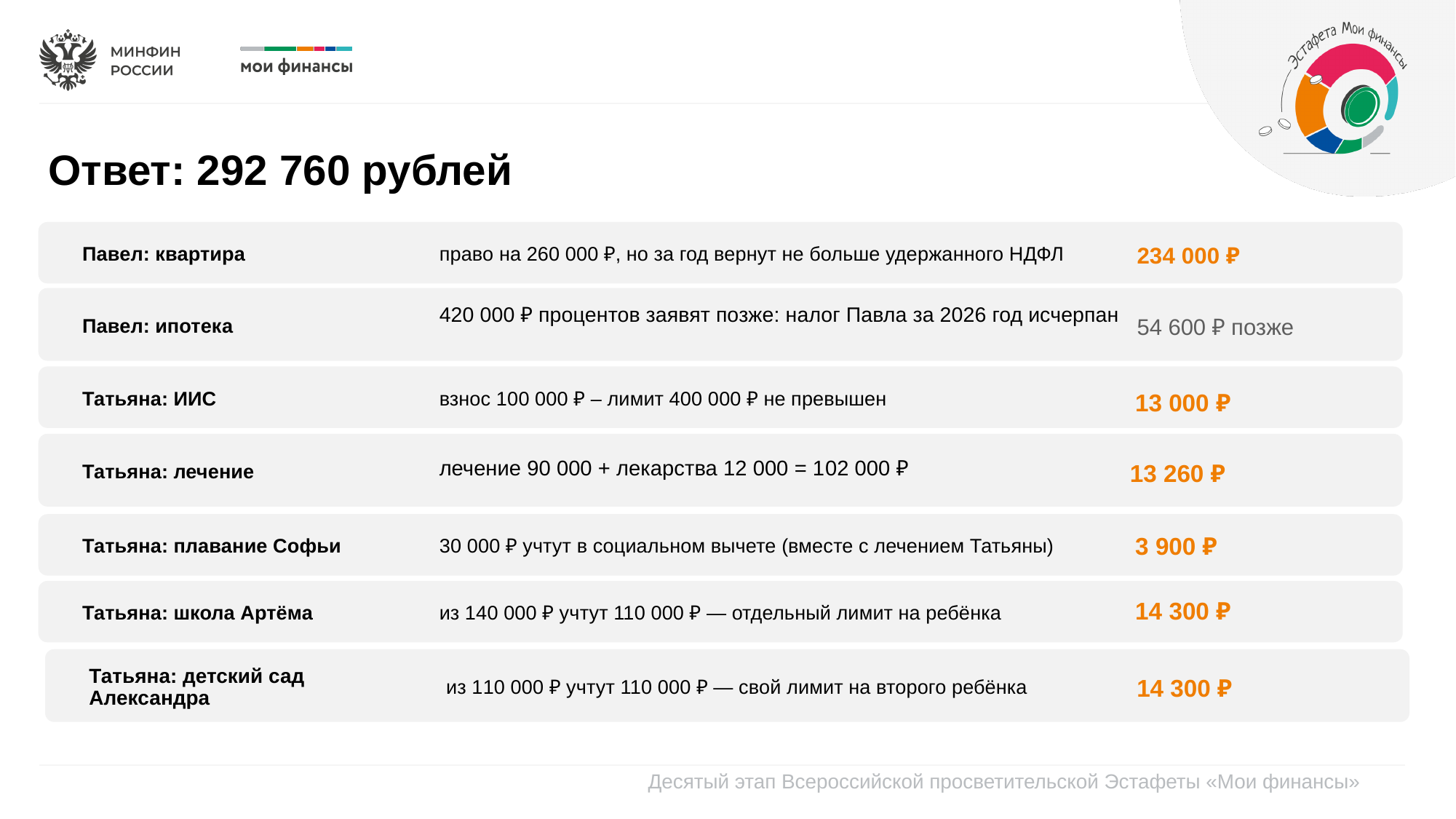

Ответ: 292 760 рублей

234 000 ₽
Павел: квартира
право на 260 000 ₽, но за год вернут не больше удержанного НДФЛ

420 000 ₽ процентов заявят позже: налог Павла за 2026 год исчерпан
Павел: ипотека
54 600 ₽ позже

Татьяна: ИИС
взнос 100 000 ₽ – лимит 400 000 ₽ не превышен
13 000 ₽

лечение 90 000 + лекарства 12 000 = 102 000 ₽
Татьяна: лечение
13 260 ₽

3 900 ₽
Татьяна: плавание Софьи
30 000 ₽ учтут в социальном вычете (вместе с лечением Татьяны)

14 300 ₽
Татьяна: школа Артёма
из 140 000 ₽ учтут 110 000 ₽ — отдельный лимит на ребёнка

Татьяна: детский сад Александра
14 300 ₽
из 110 000 ₽ учтут 110 000 ₽ — свой лимит на второго ребёнка